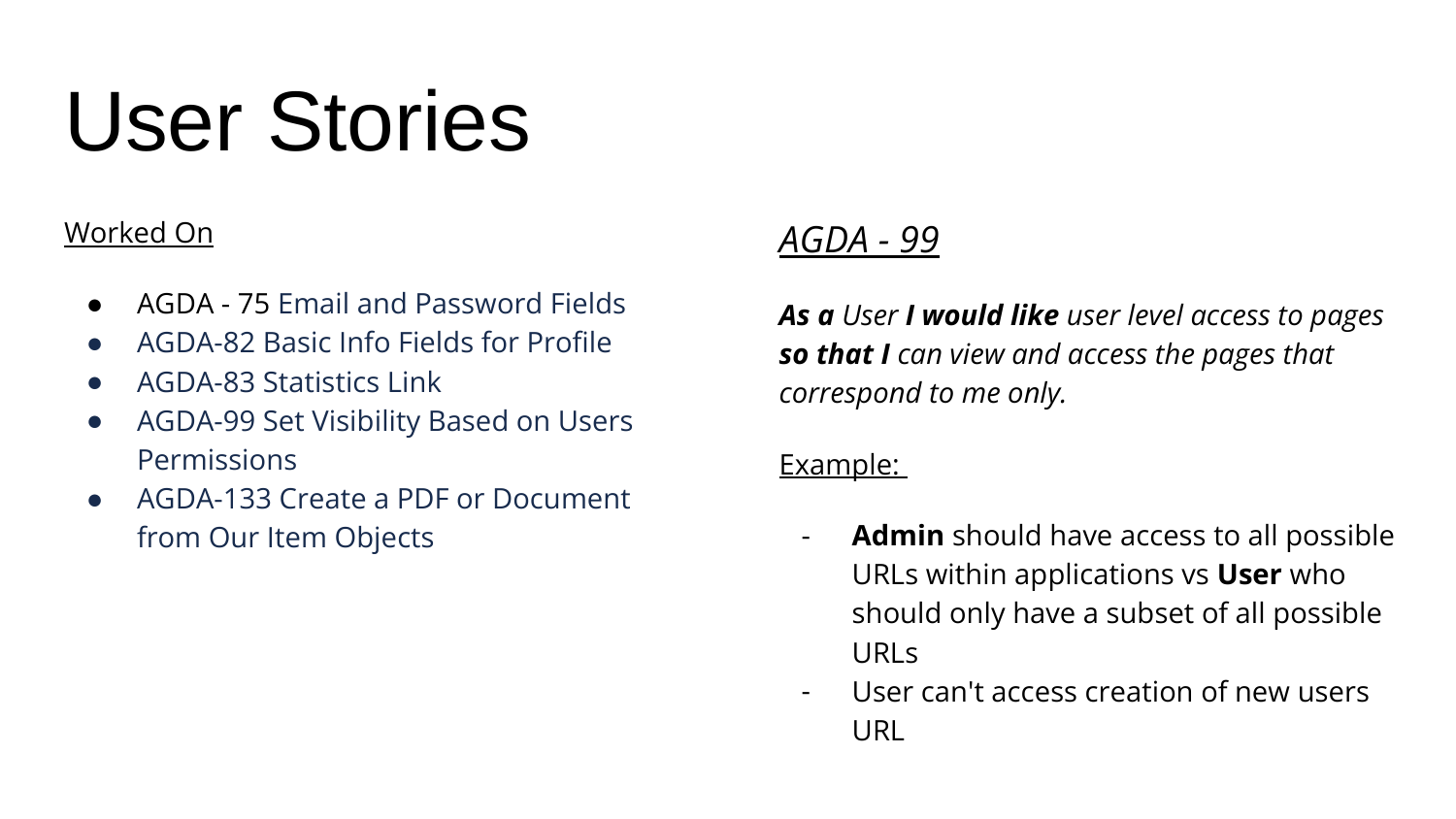

# User Stories
Worked On
AGDA - 75 Email and Password Fields
AGDA-82 Basic Info Fields for Profile
AGDA-83 Statistics Link
AGDA-99 Set Visibility Based on Users Permissions
AGDA-133 Create a PDF or Document from Our Item Objects
AGDA - 99
As a User I would like user level access to pages so that I can view and access the pages that correspond to me only.
Example:
Admin should have access to all possible URLs within applications vs User who should only have a subset of all possible URLs
User can't access creation of new users URL